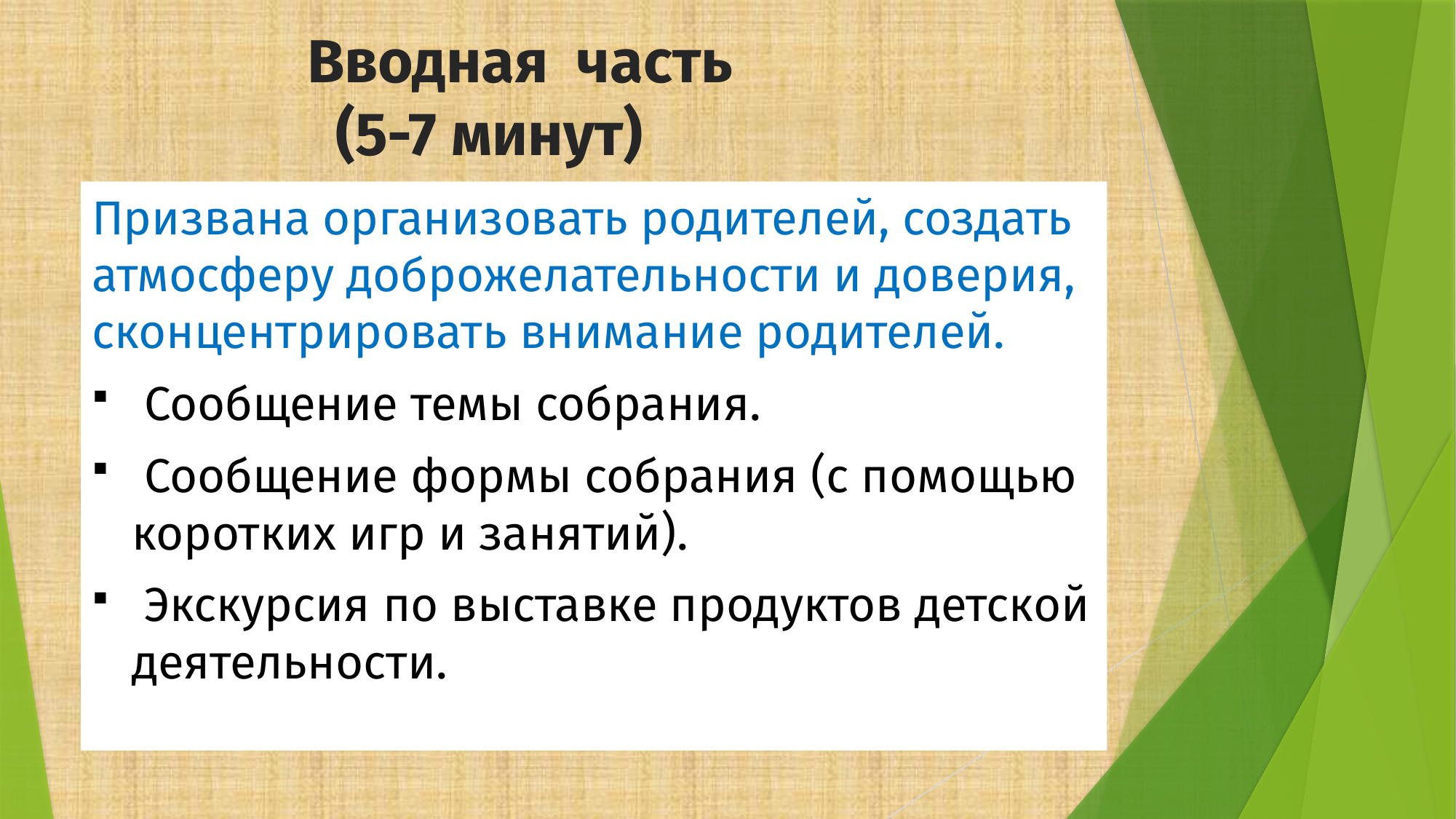

# Вводная  часть (5-7 минут)
Призвана организовать родителей, создать атмосферу доброжелательности и доверия, сконцентрировать внимание родителей.
 Сообщение темы собрания.
 Сообщение формы собрания (с помощью коротких игр и занятий).
 Экскурсия по выставке продуктов детской деятельности.